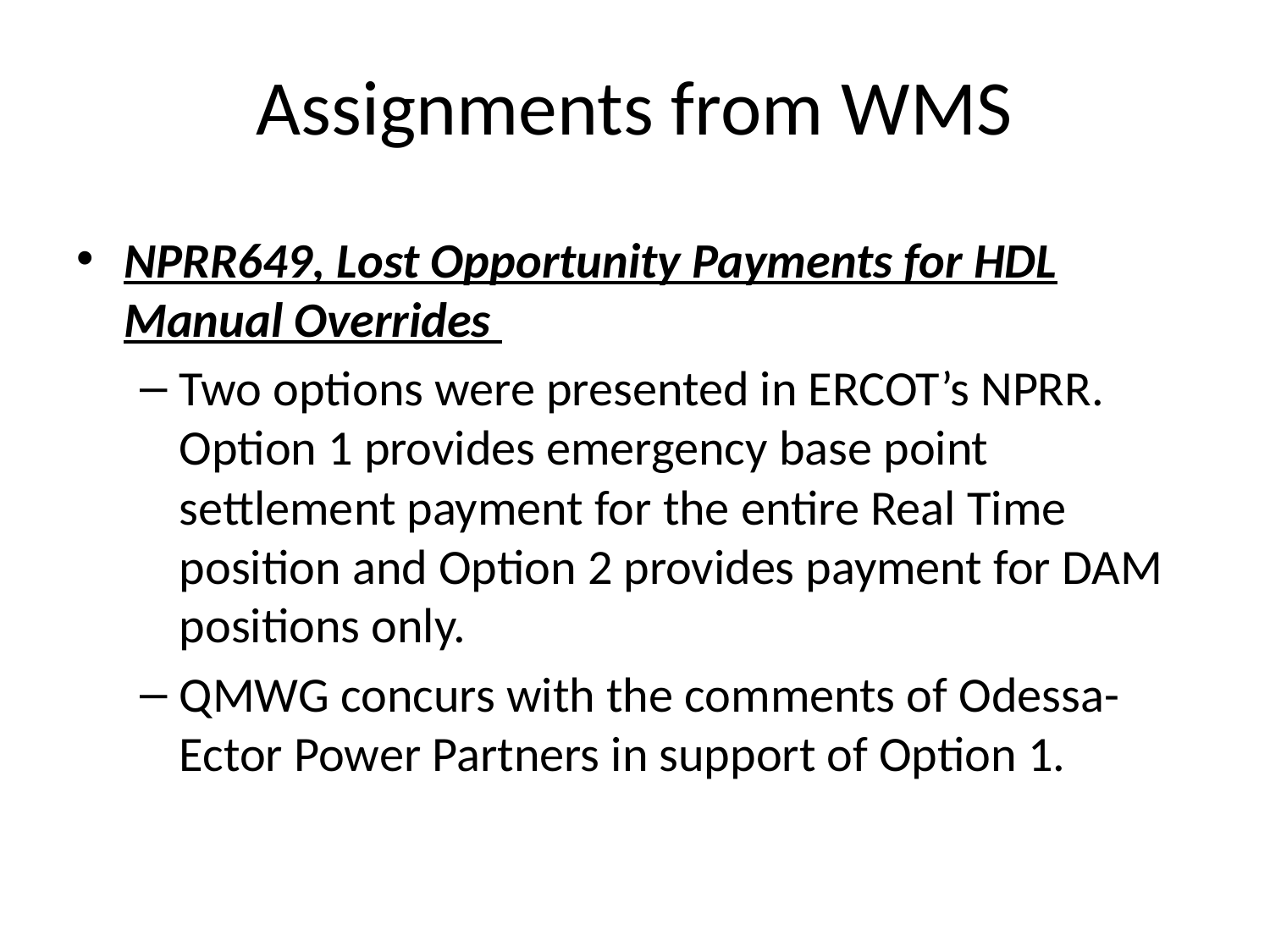

# Assignments from WMS
NPRR649, Lost Opportunity Payments for HDL Manual Overrides
Two options were presented in ERCOT’s NPRR.  Option 1 provides emergency base point settlement payment for the entire Real Time position and Option 2 provides payment for DAM positions only.
QMWG concurs with the comments of Odessa-Ector Power Partners in support of Option 1.